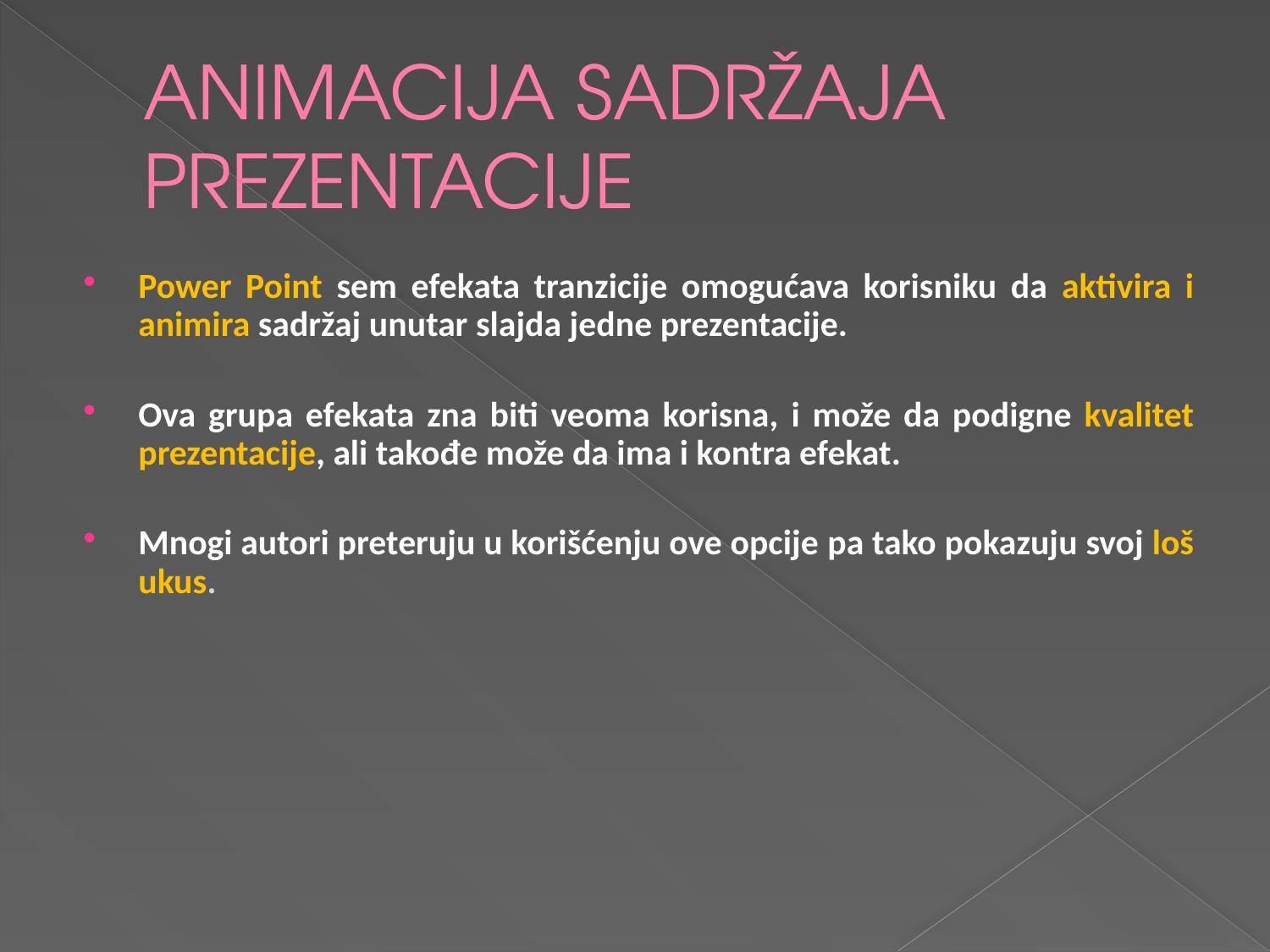

# ANIMACIJA SADRŽAJA PREZENTACIJE
Power Point sem efekata tranzicije omogućava korisniku da aktivira i animira sadržaj unutar slajda jedne prezentacije.

Ova grupa efekata zna biti veoma korisna, i može da podigne kvalitet prezentacije, ali takođe može da ima i kontra efekat.

Mnogi autori preteruju u korišćenju ove opcije pa tako pokazuju svoj loš ukus.